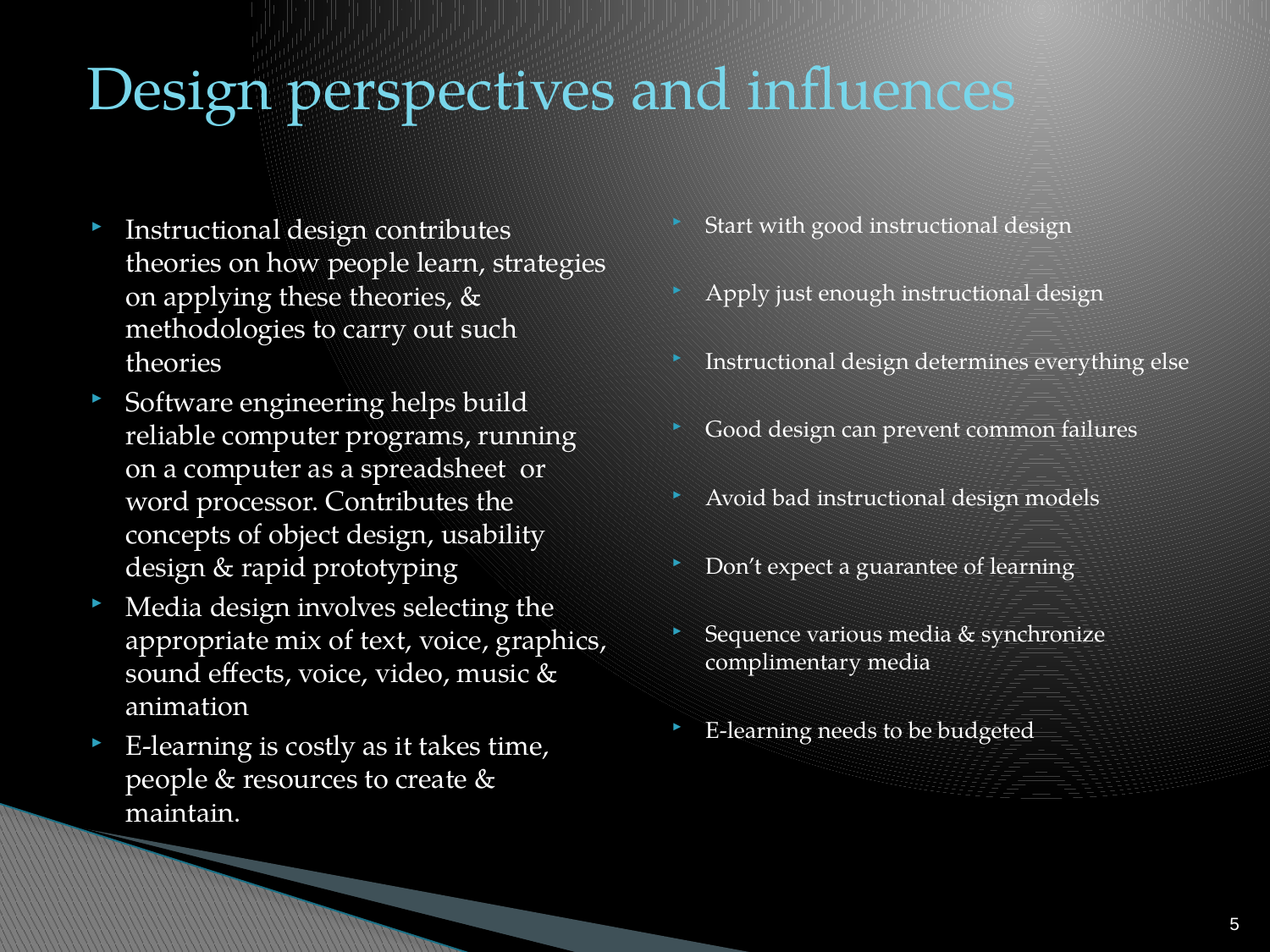

# Design perspectives and influences

Start with good instructional design

Apply just enough instructional design

Instructional design determines everything else

Good design can prevent common failures

Avoid bad instructional design models

Don’t expect a guarantee of learning

Sequence various media & synchronize complimentary media

E-learning needs to be budgeted

Instructional design contributes theories on how people learn, strategies on applying these theories, & methodologies to carry out such theories
Software engineering helps build reliable computer programs, running on a computer as a spreadsheet  or word processor. Contributes the concepts of object design, usability design & rapid prototyping
Media design involves selecting the appropriate mix of text, voice, graphics, sound effects, voice, video, music & animation
E-learning is costly as it takes time, people & resources to create & maintain.

5